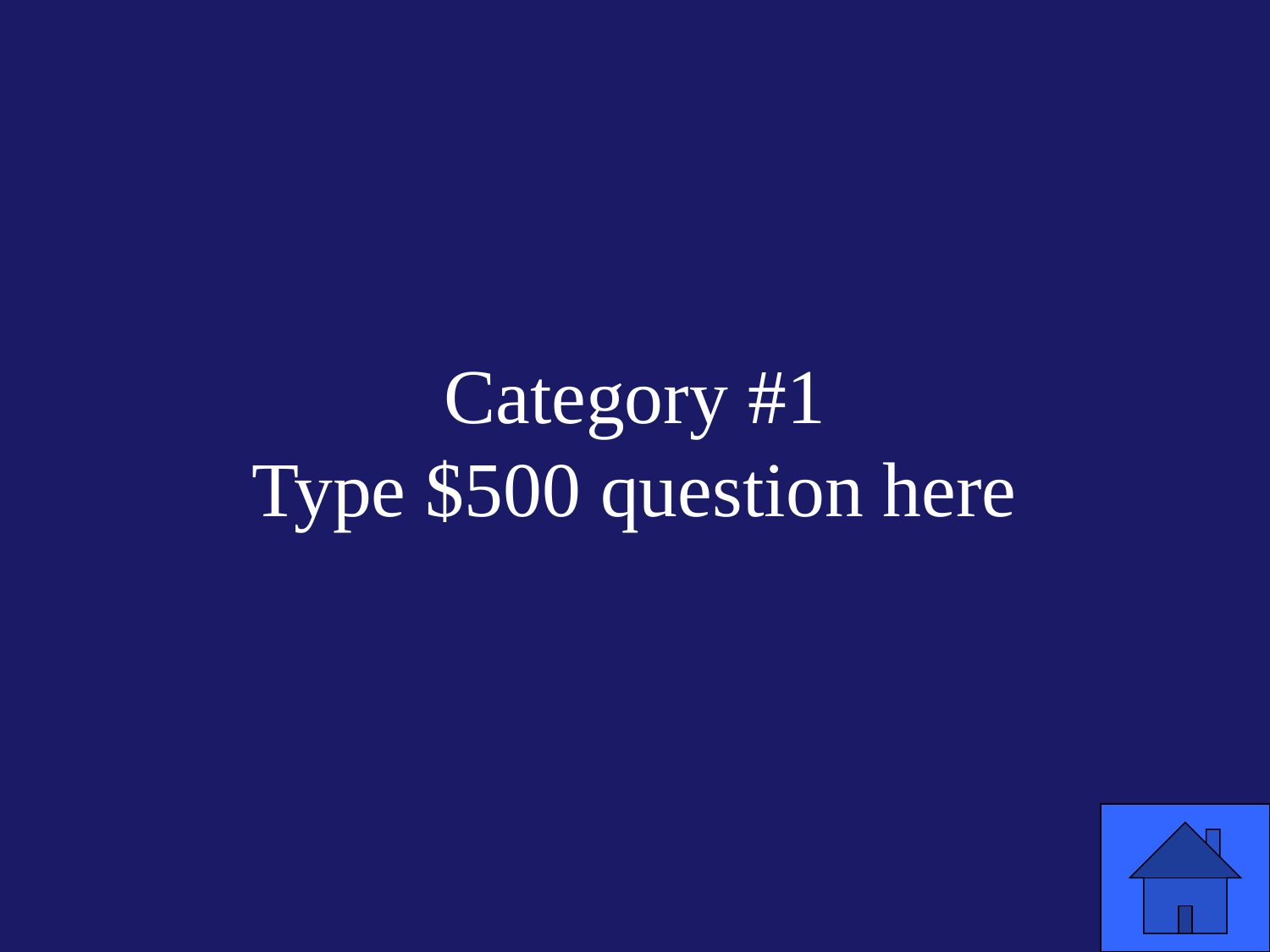

# Category #1 Type $500 question here